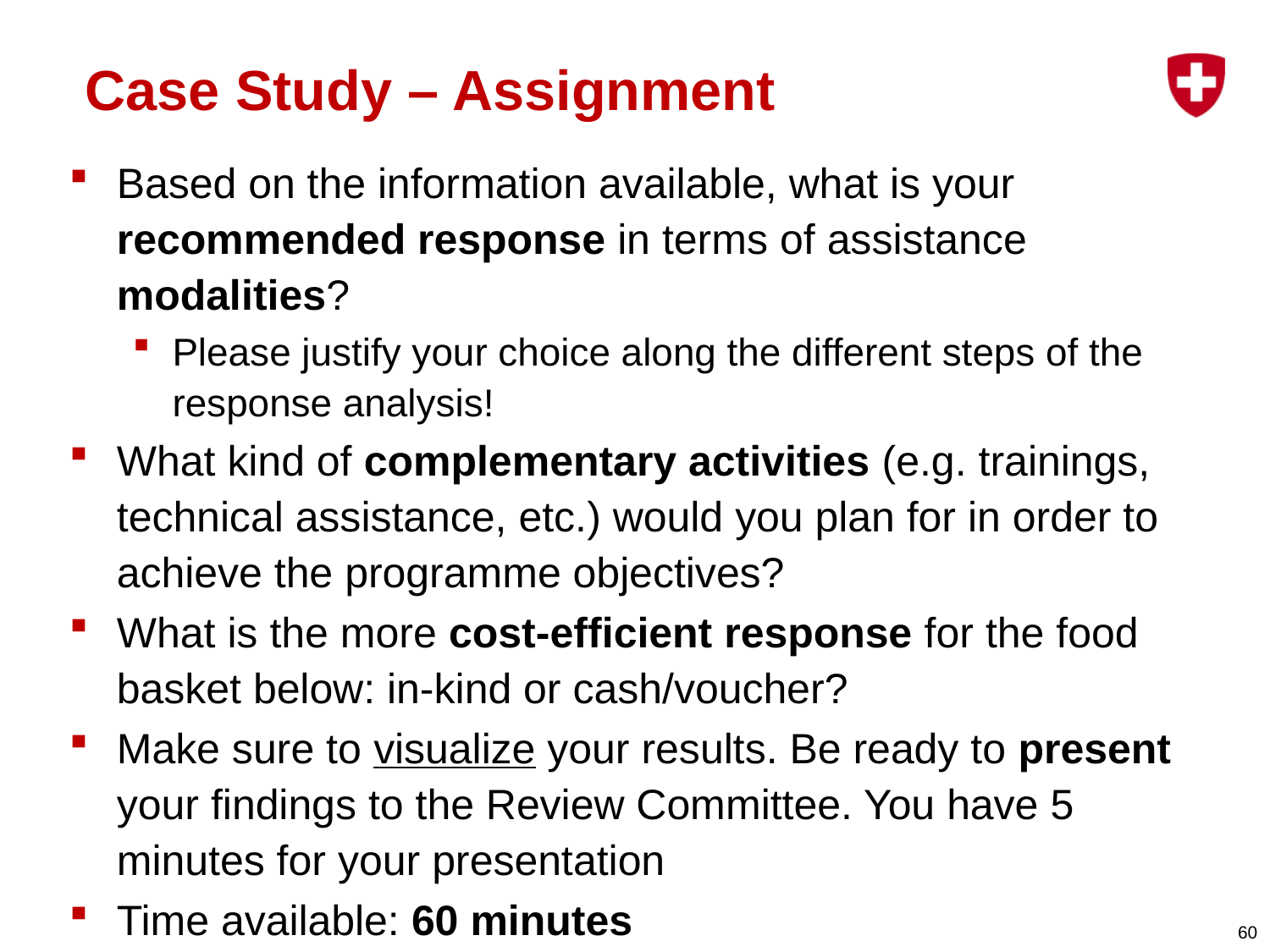

# Case Study – Assignment
Based on the information available, what is your recommended response in terms of assistance modalities?
Please justify your choice along the different steps of the response analysis!
What kind of complementary activities (e.g. trainings, technical assistance, etc.) would you plan for in order to achieve the programme objectives?
What is the more cost-efficient response for the food basket below: in-kind or cash/voucher?
Make sure to visualize your results. Be ready to present your findings to the Review Committee. You have 5 minutes for your presentation
Time available: 60 minutes
60